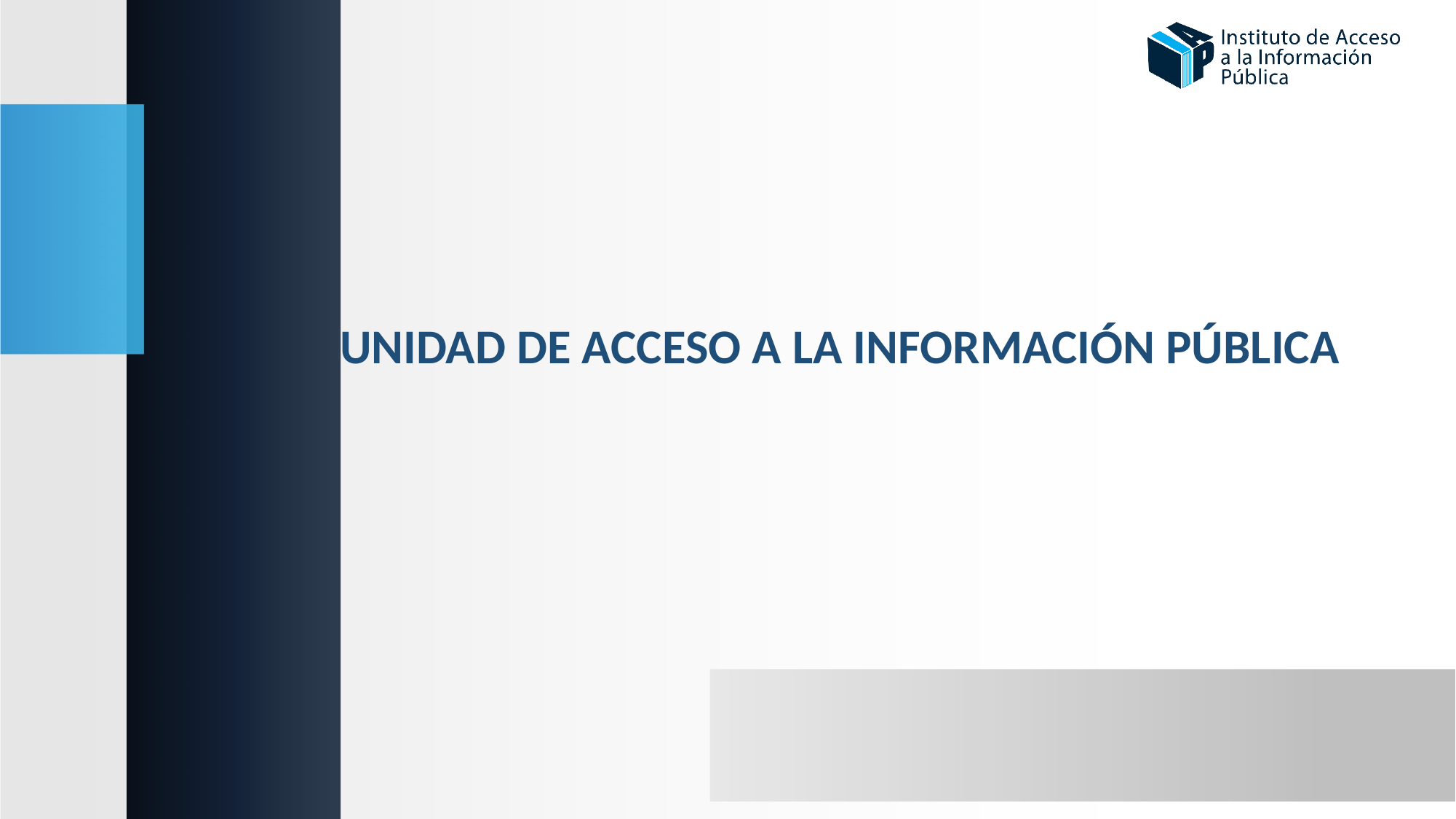

UNIDAD DE ACCESO A LA INFORMACIÓN PÚBLICA